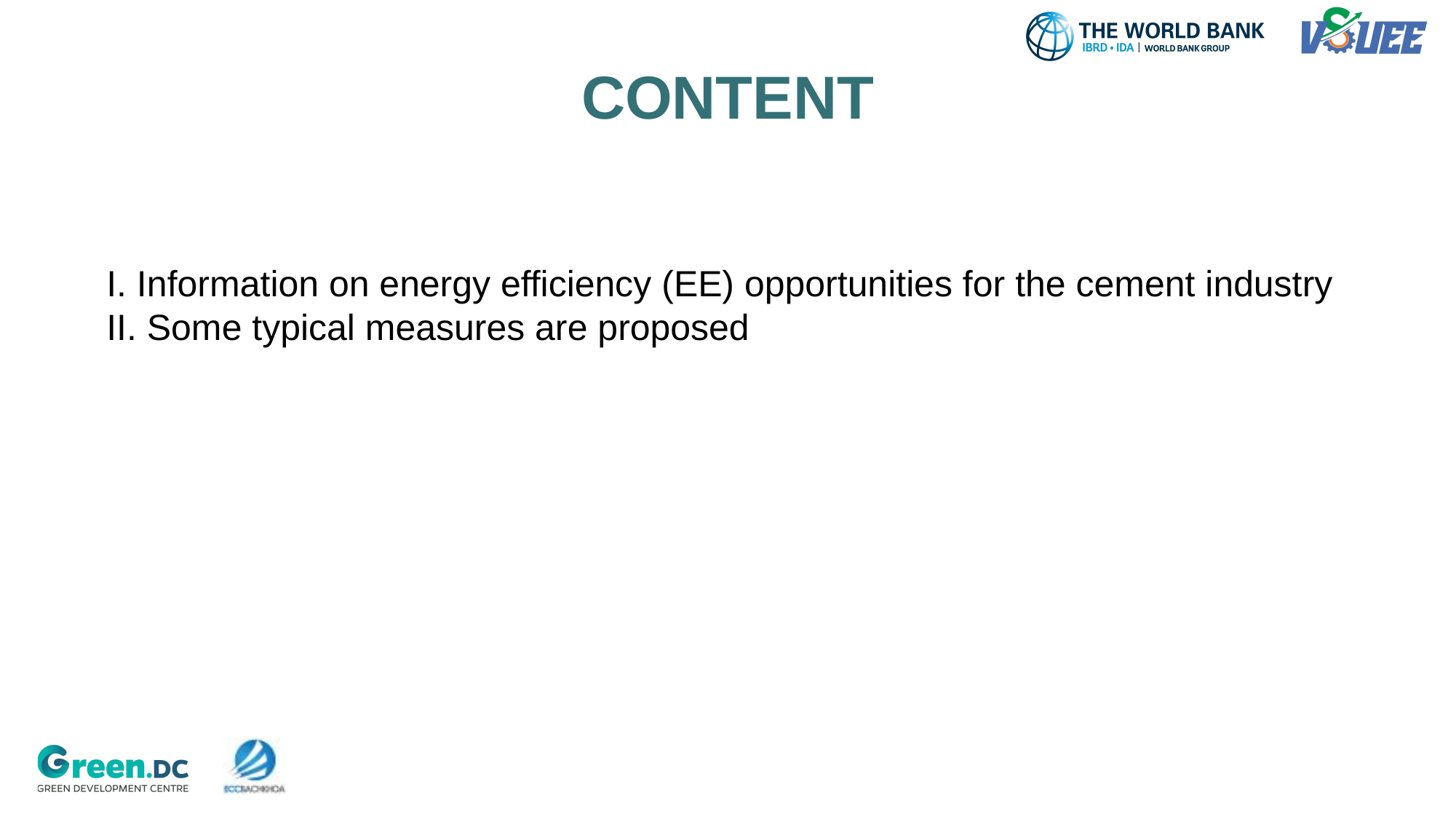

# CONTENT
I. Information on energy efficiency (EE) opportunities for the cement industry
II. Some typical measures are proposed